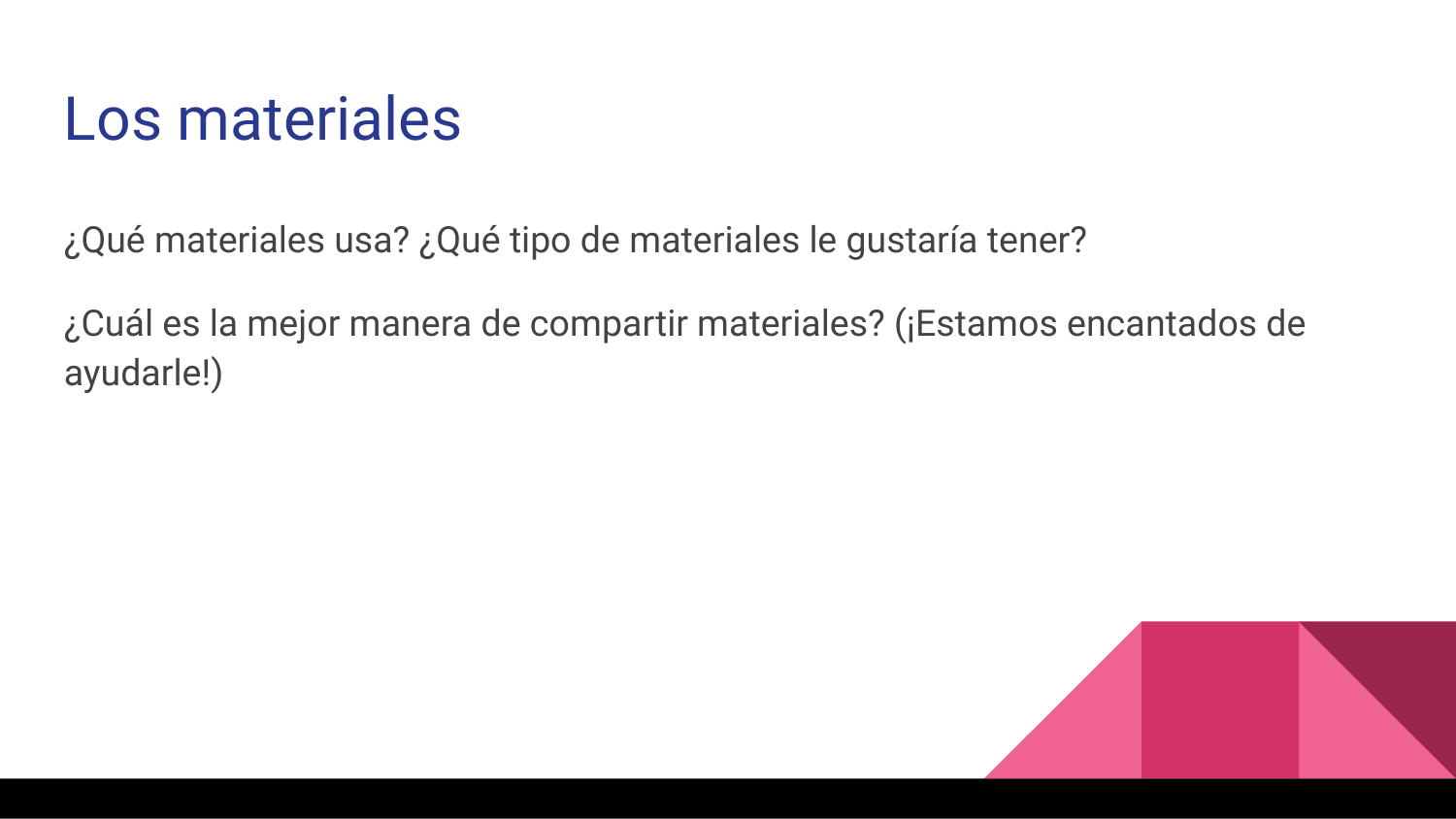

Los materiales
¿Qué materiales usa? ¿Qué tipo de materiales le gustaría tener?
¿Cuál es la mejor manera de compartir materiales? (¡Estamos encantados de ayudarle!)